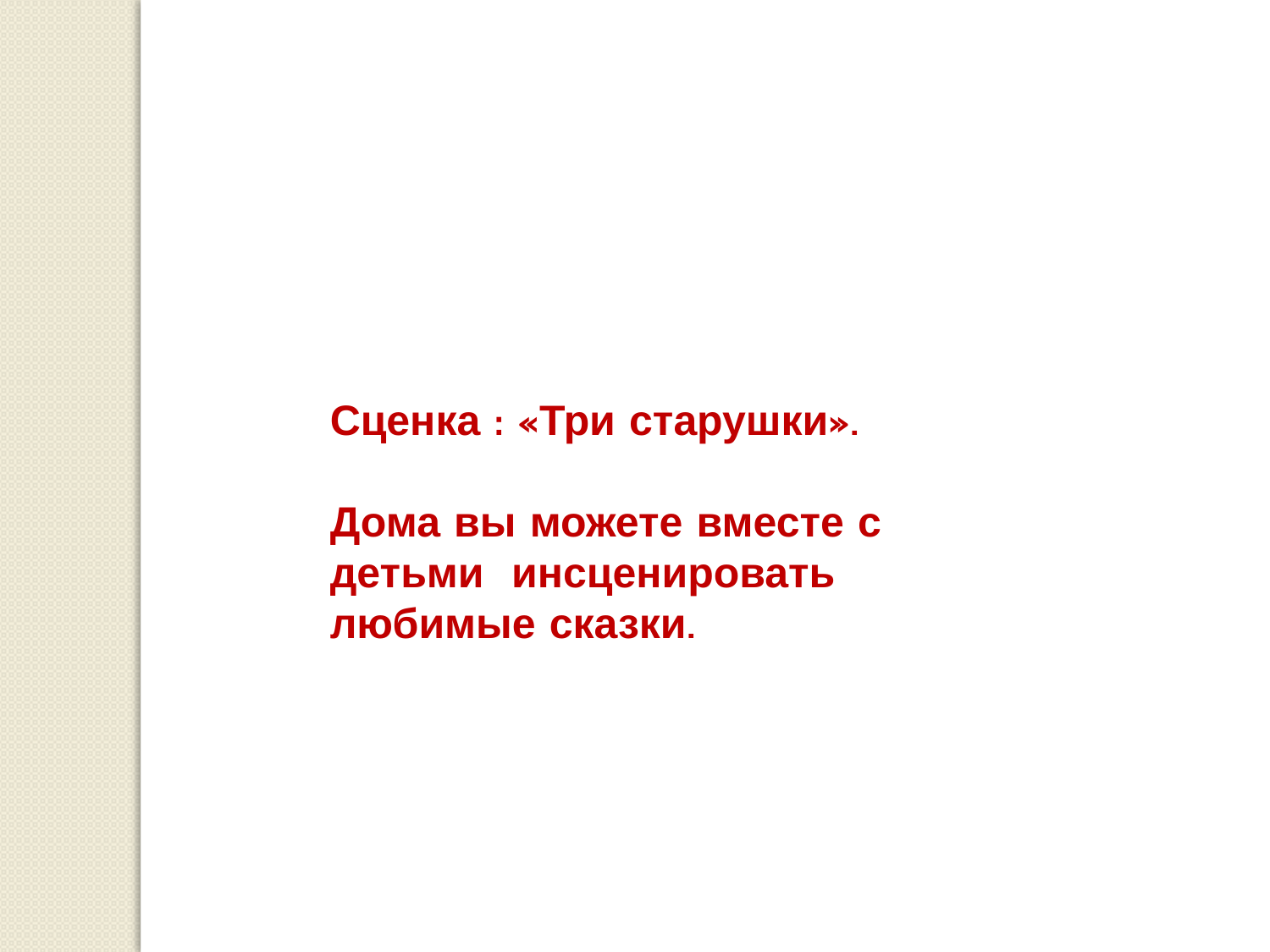

Сценка : «Три старушки».

Дома вы можете вместе с детьми  инсценировать
любимые сказки.